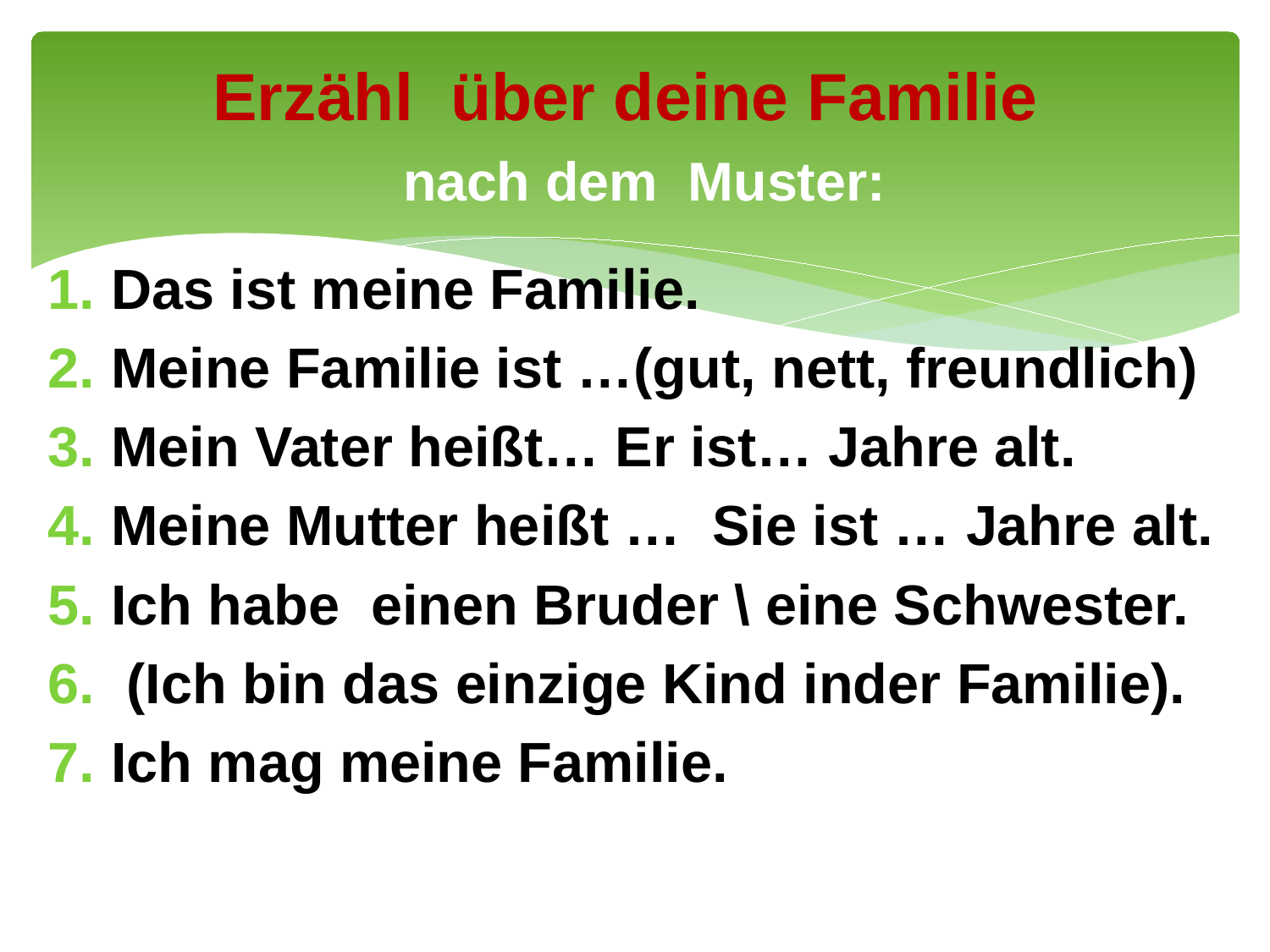

# Erzähl  über deine Familie nach dem  Muster:
Das ist meine Familie.
Meine Familie ist …(gut, nett, freundlich)
Mein Vater heißt… Er ist… Jahre alt.
Meine Mutter heißt …  Sie ist … Jahre alt.
Ich habe  einen Bruder \ eine Schwester.
 (Ich bin das einzige Kind inder Familie).
Ich mag meine Familie.